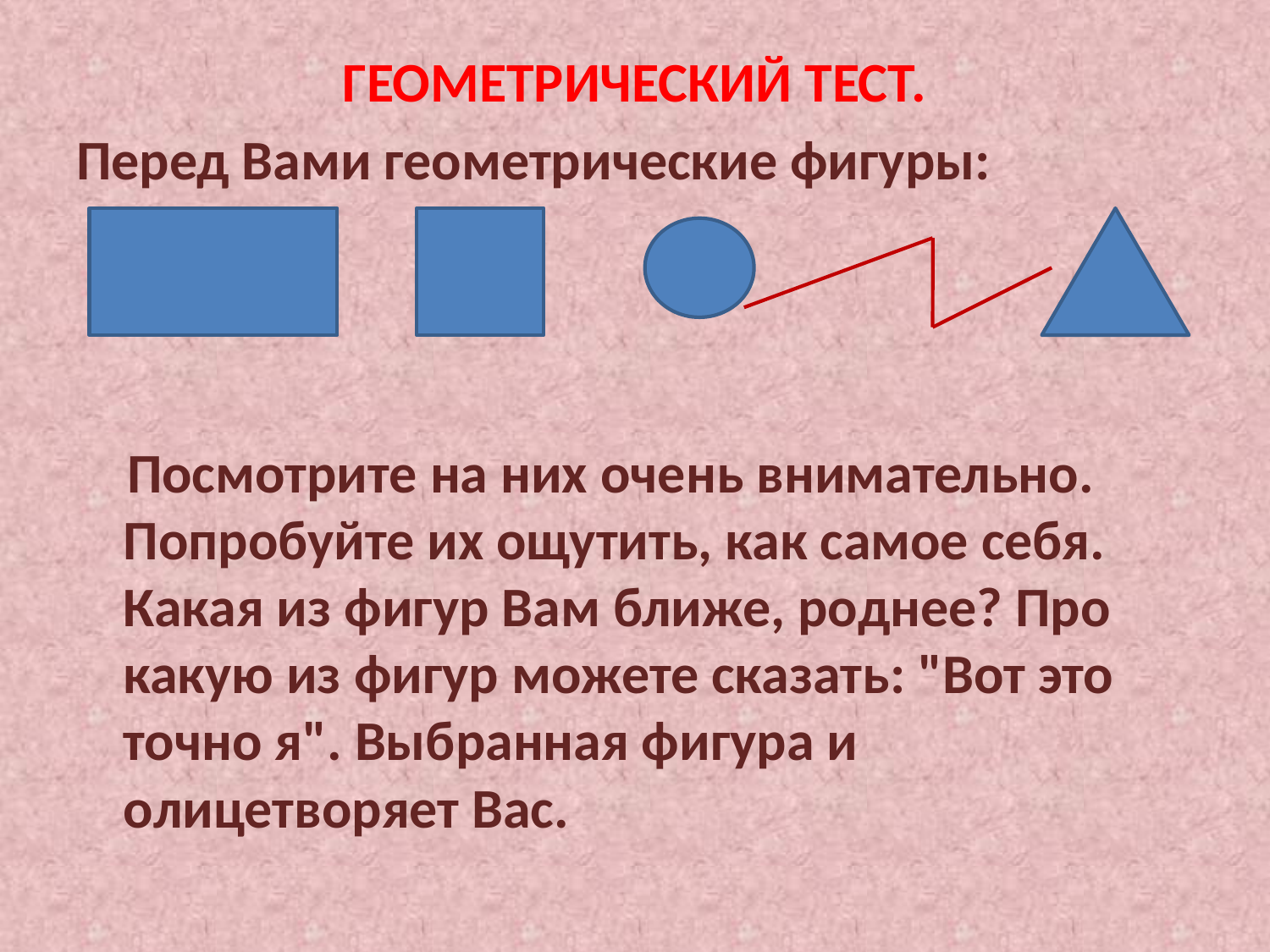

ГЕОМЕТРИЧЕСКИЙ ТЕСТ.
Перед Вами геометрические фигуры:

    Посмотрите на них очень внимательно. Попробуйте их ощутить, как самое себя. Какая из фигур Вам ближе, роднее? Про какую из фигур можете сказать: "Вот это точно я". Выбранная фигура и олицетворяет Вас.